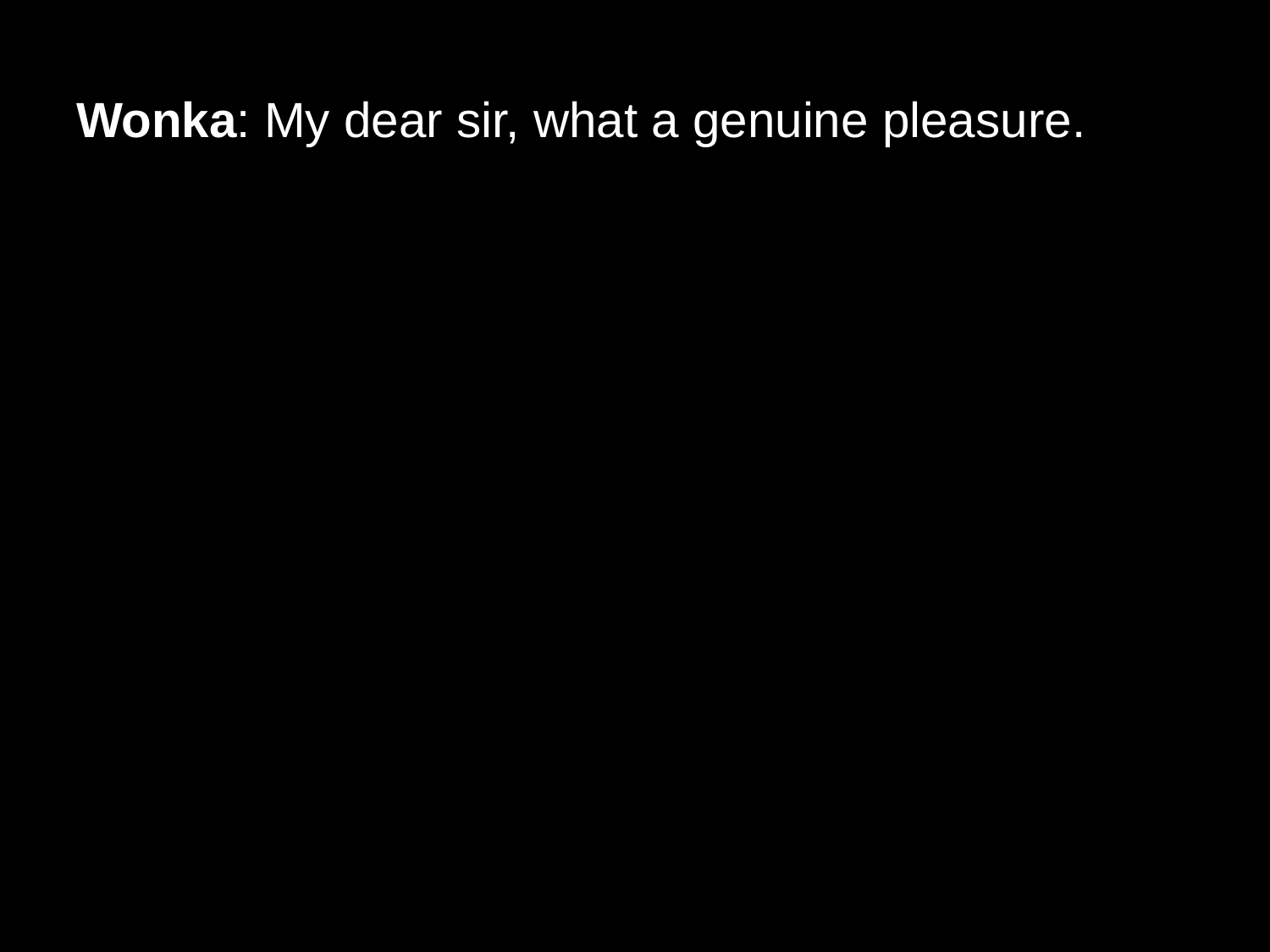

# Wonka: My dear sir, what a genuine pleasure.